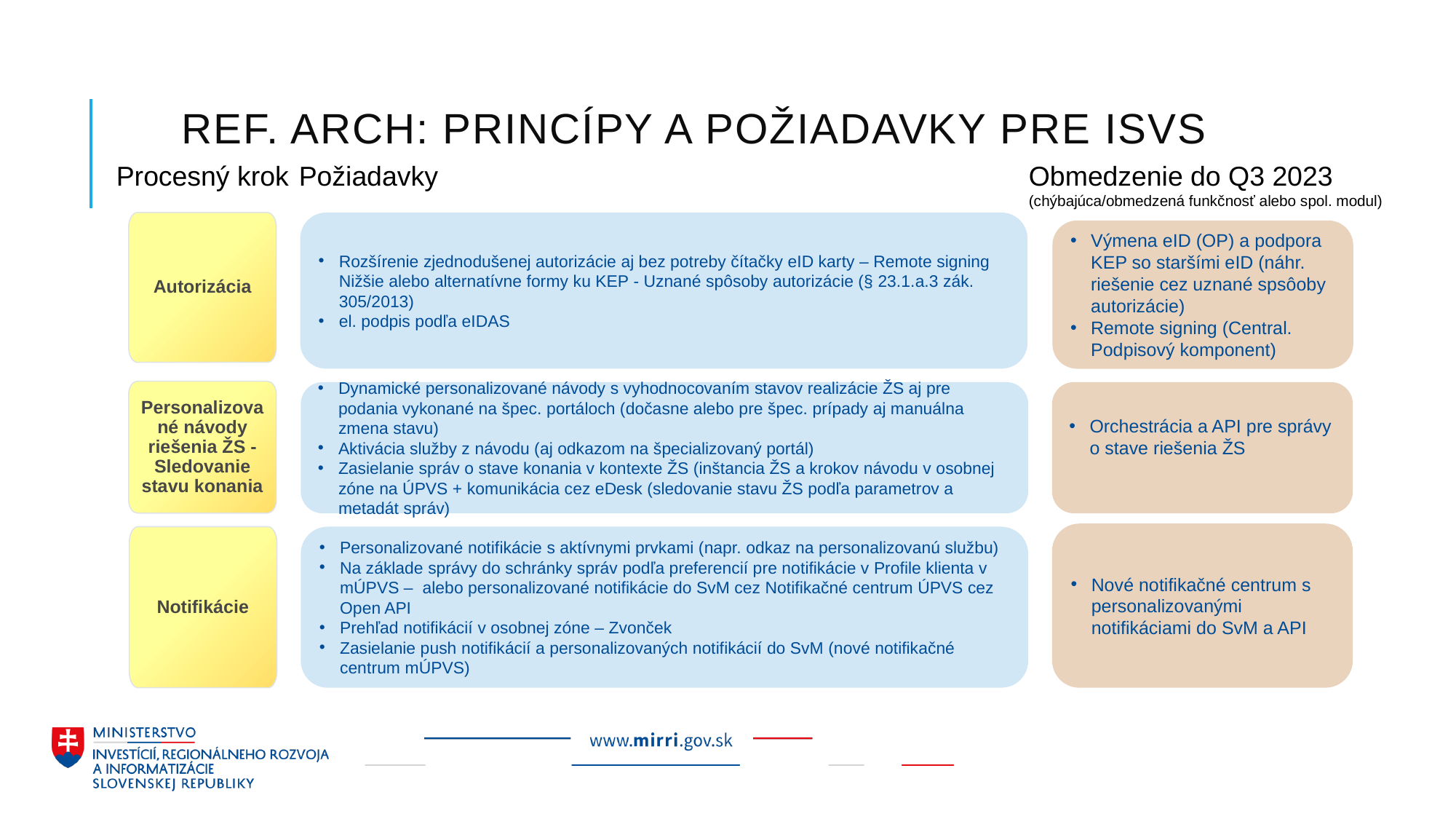

# Ref. Arch: PrincÍpy a POŽIADAVKY pre ISVS
Procesný krok
Požiadavky
Obmedzenie do Q3 2023
(chýbajúca/obmedzená funkčnosť alebo spol. modul)

Autorizácia
Rozšírenie zjednodušenej autorizácie aj bez potreby čítačky eID karty – Remote signing Nižšie alebo alternatívne formy ku KEP - Uznané spôsoby autorizácie (§ 23.1.a.3 zák. 305/2013)
el. podpis podľa eIDAS
Výmena eID (OP) a podpora KEP so staršími eID (náhr. riešenie cez uznané spsôoby autorizácie)
Remote signing (Central. Podpisový komponent)
Personalizované návody riešenia ŽS - Sledovanie stavu konania
Dynamické personalizované návody s vyhodnocovaním stavov realizácie ŽS aj pre podania vykonané na špec. portáloch (dočasne alebo pre špec. prípady aj manuálna zmena stavu)
Aktivácia služby z návodu (aj odkazom na špecializovaný portál)
Zasielanie správ o stave konania v kontexte ŽS (inštancia ŽS a krokov návodu v osobnej zóne na ÚPVS + komunikácia cez eDesk (sledovanie stavu ŽS podľa parametrov a metadát správ)
Orchestrácia a API pre správy o stave riešenia ŽS

Nové notifikačné centrum s personalizovanými notifikáciami do SvM a API
Notifikácie
Personalizované notifikácie s aktívnymi prvkami (napr. odkaz na personalizovanú službu)
Na základe správy do schránky správ podľa preferencií pre notifikácie v Profile klienta v mÚPVS –  alebo personalizované notifikácie do SvM cez Notifikačné centrum ÚPVS cez Open API
Prehľad notifikácií v osobnej zóne – Zvonček
Zasielanie push notifikácií a personalizovaných notifikácií do SvM (nové notifikačné centrum mÚPVS)